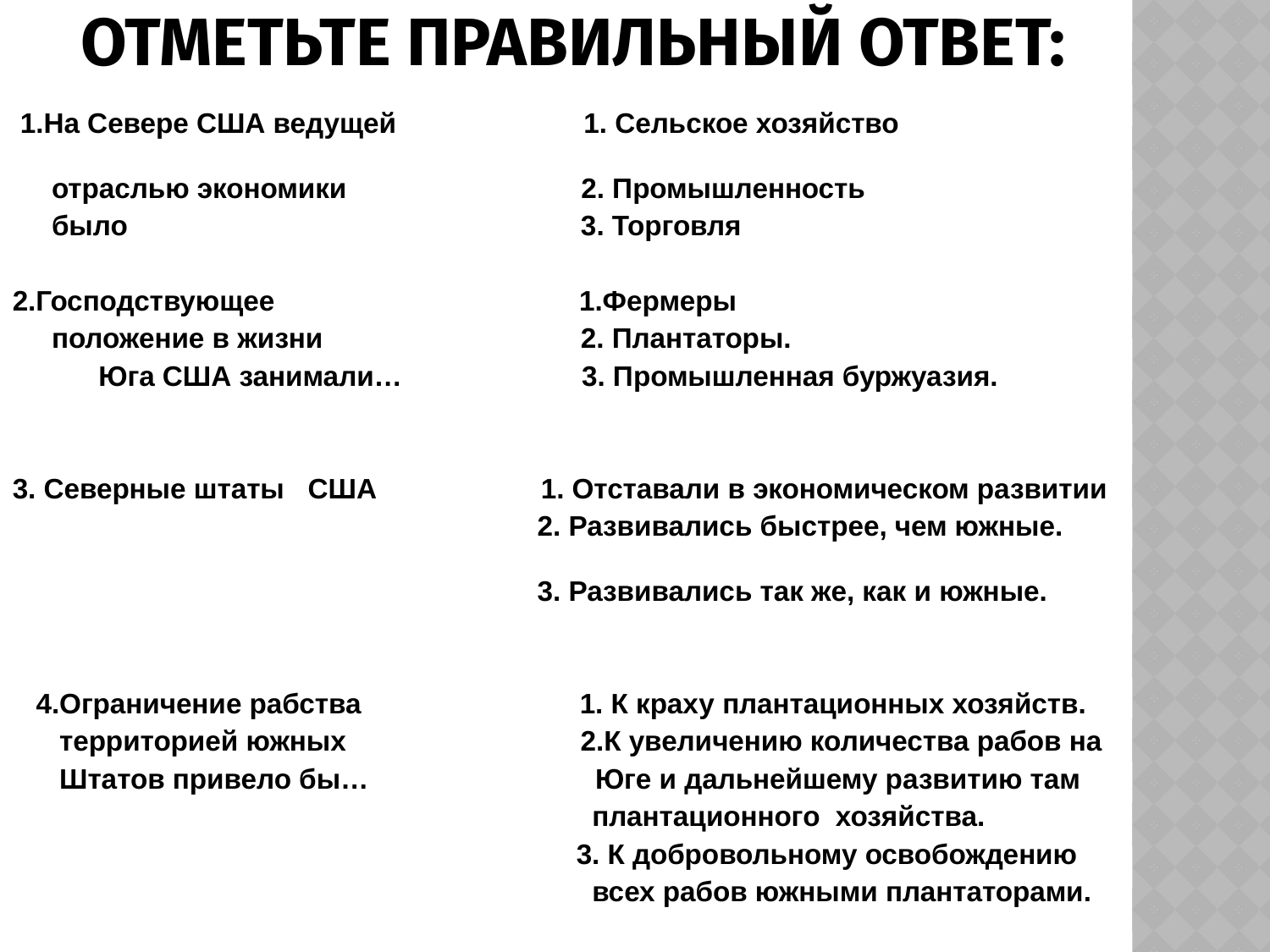

# Отметьте правильный ответ:
 1.На Севере США ведущей                        1. Сельское хозяйство
     отраслью экономики                              2. Промышленность
     было                                                          3. Торговля

2.Господствующее                                       1.Фермеры
     положение в жизни                                 2. Плантаторы.
           Юга США занимали…                       3. Промышленная буржуазия.

3. Северные штаты   США                     1. Отставали в экономическом развитии
                                                                   2. Развивались быстрее, чем южные.
                                                                   3. Развивались так же, как и южные.

   4.Ограничение рабства                            1. К краху плантационных хозяйств.
      территорией южных                              2.К увеличению количества рабов на
      Штатов привело бы…                             Юге и дальнейшему развитию там
                                                                          плантационного  хозяйства.
                                                                        3. К добровольному освобождению
                                                                          всех рабов южными плантаторами.